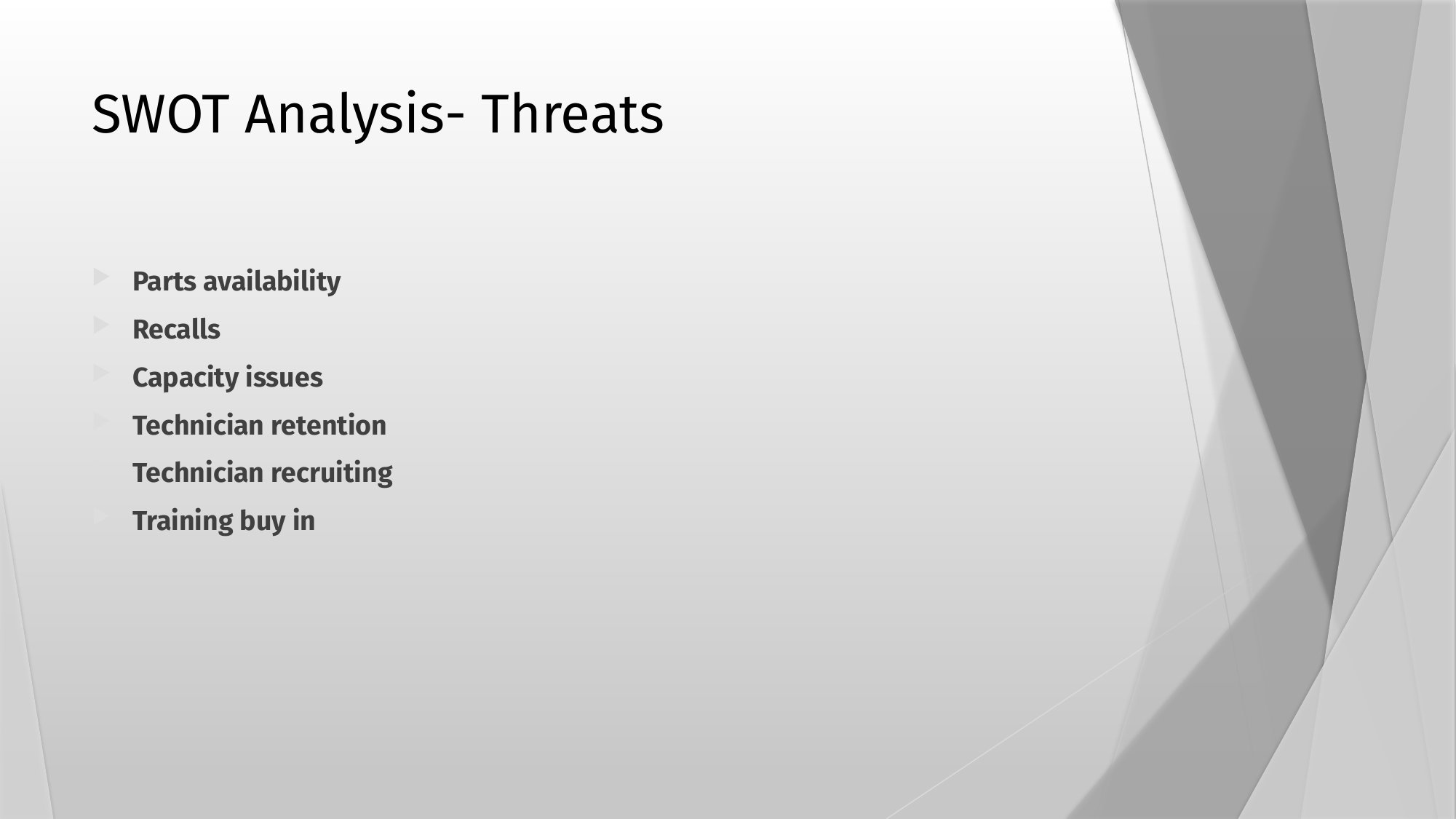

# SWOT Analysis- Threats
Parts availability
Recalls
Capacity issues
Technician retention
Technician recruiting
Training buy in